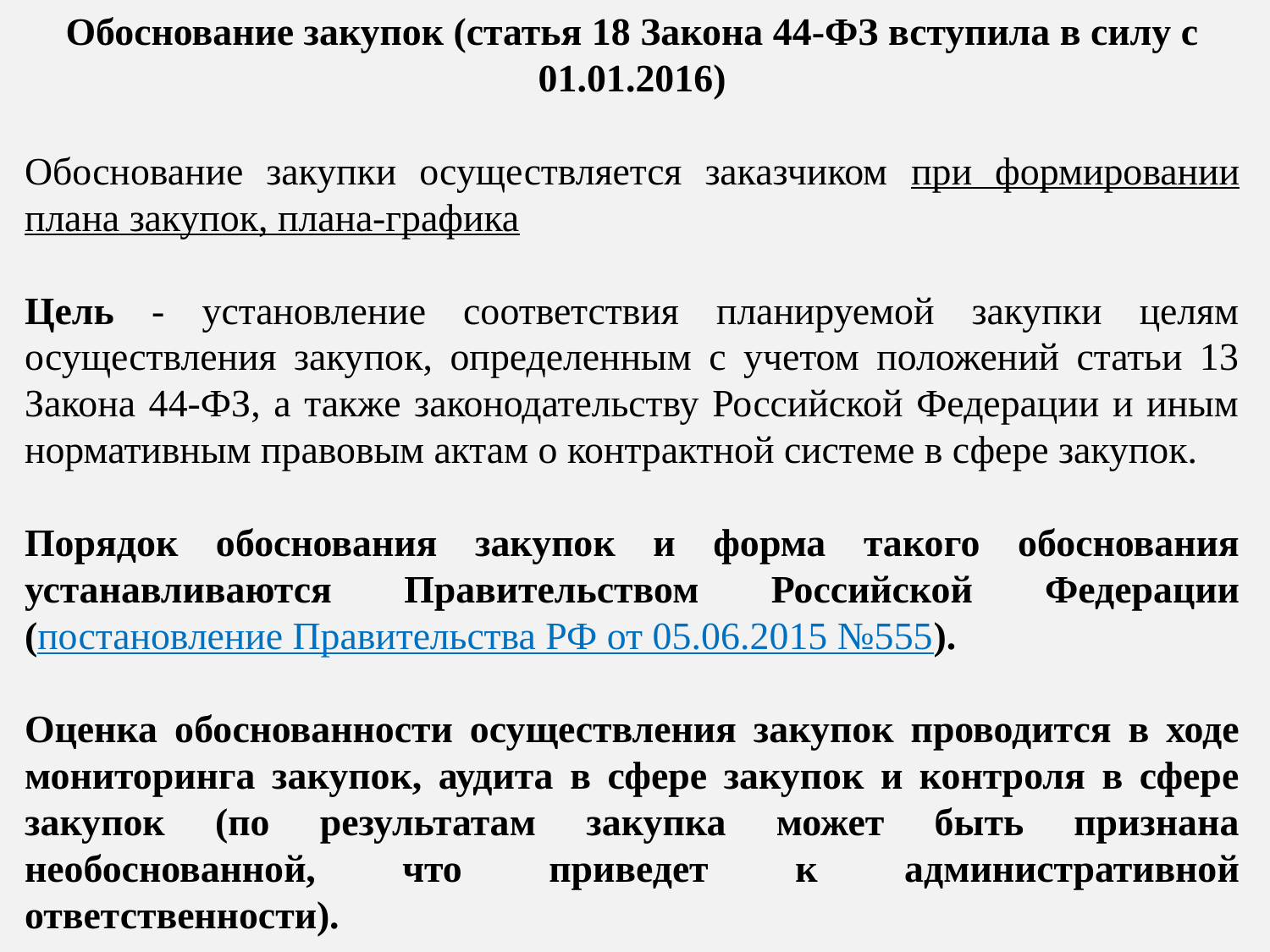

Обоснование закупок (статья 18 Закона 44-ФЗ вступила в силу с 01.01.2016)

Обоснование закупки осуществляется заказчиком при формировании плана закупок, плана-графика

Цель - установление соответствия планируемой закупки целям осуществления закупок, определенным с учетом положений статьи 13 Закона 44-ФЗ, а также законодательству Российской Федерации и иным нормативным правовым актам о контрактной системе в сфере закупок.

Порядок обоснования закупок и форма такого обоснования устанавливаются Правительством Российской Федерации (постановление Правительства РФ от 05.06.2015 №555).

Оценка обоснованности осуществления закупок проводится в ходе мониторинга закупок, аудита в сфере закупок и контроля в сфере закупок (по результатам закупка может быть признана необоснованной, что приведет к административной ответственности).